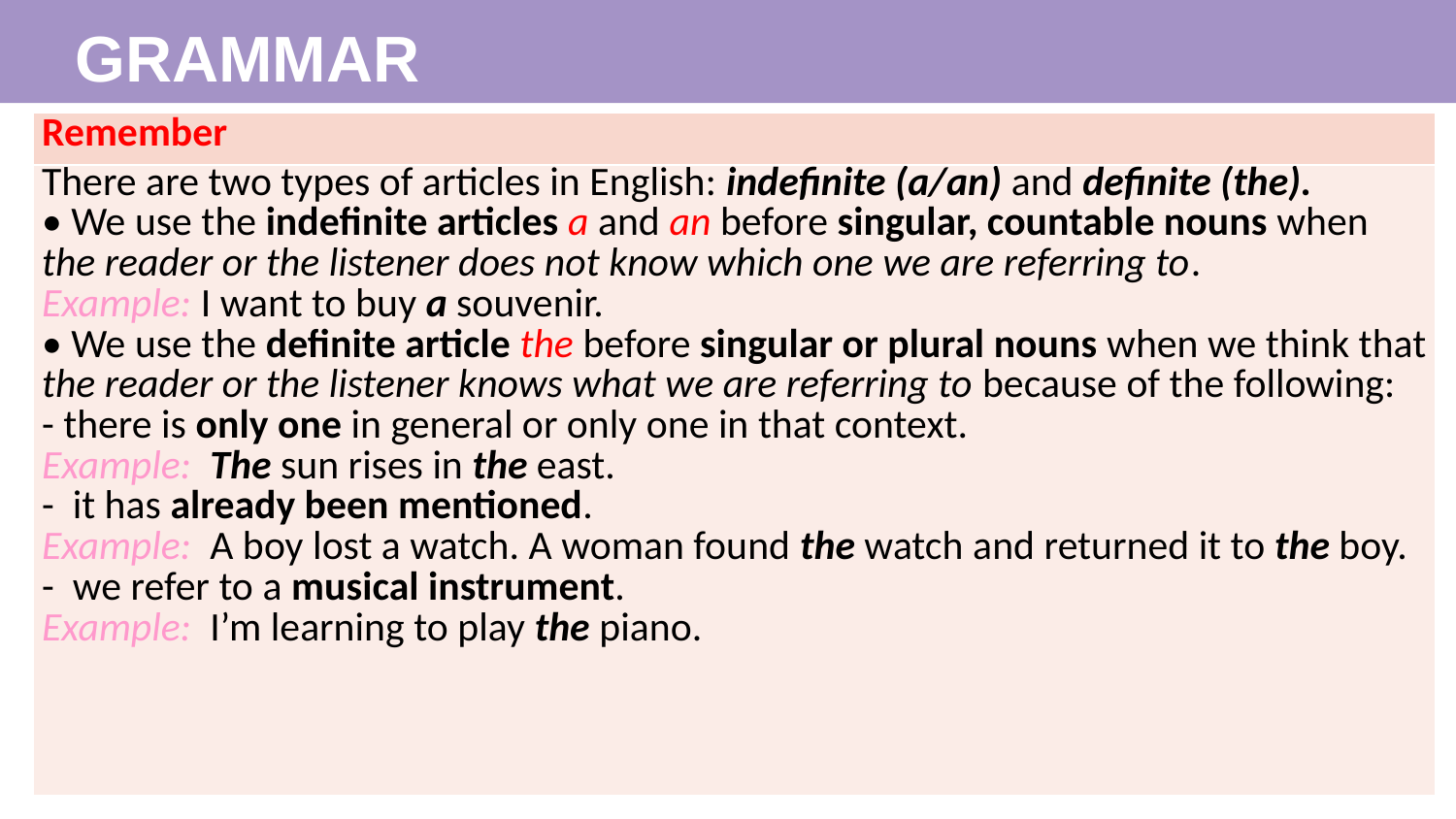

GRAMMAR
| Remember |
| --- |
| There are two types of articles in English: indefinite (a/an) and definite (the). • We use the indefinite articles a and an before singular, countable nouns when the reader or the listener does not know which one we are referring to. Example: I want to buy a souvenir. • We use the definite article the before singular or plural nouns when we think that the reader or the listener knows what we are referring to because of the following: - there is only one in general or only one in that context. Example: The sun rises in the east. -  it has already been mentioned. Example: A boy lost a watch. A woman found the watch and returned it to the boy. -  we refer to a musical instrument. Example: I’m learning to play the piano. |